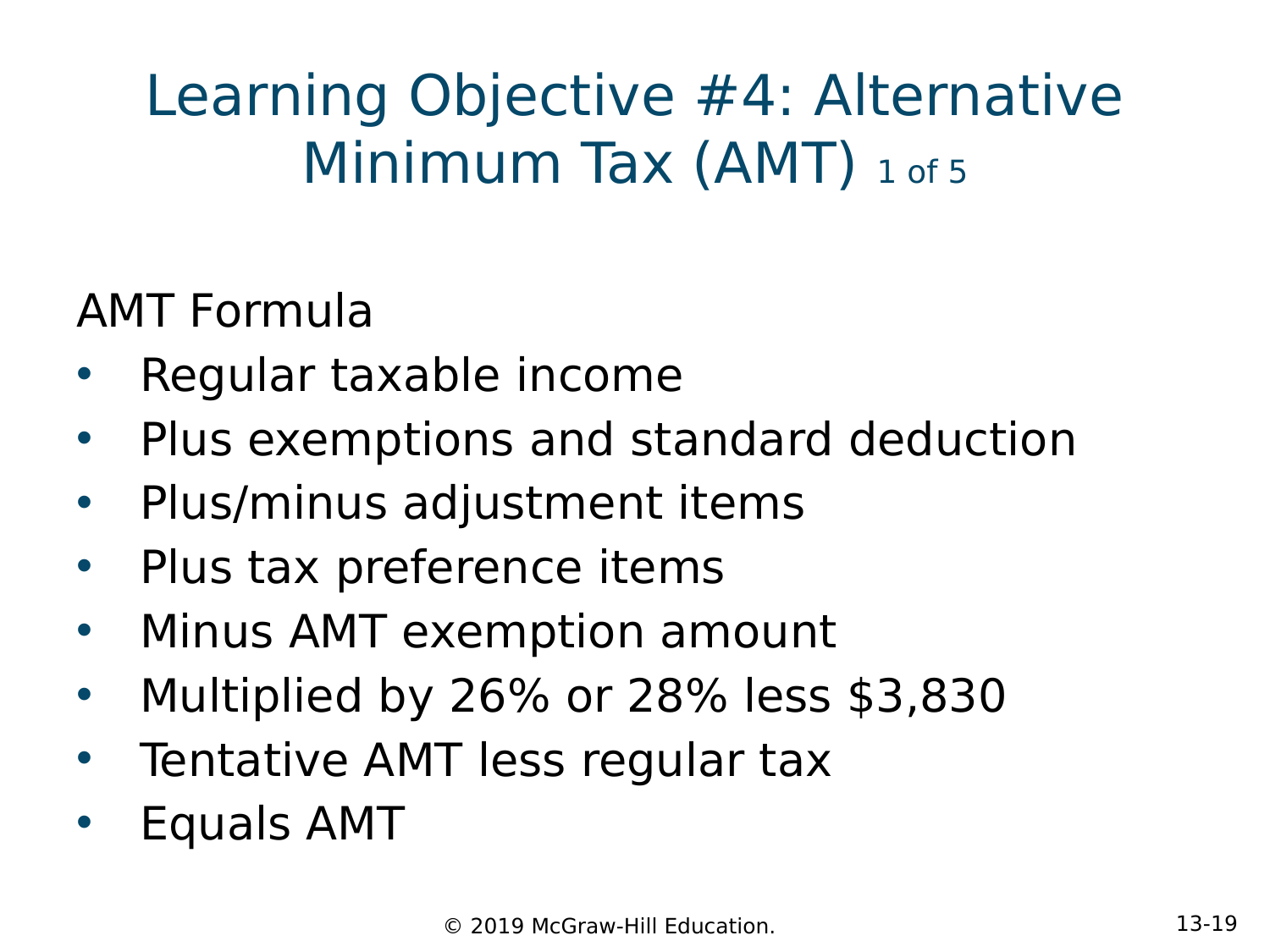

# Learning Objective #4: Alternative Minimum Tax (AMT) 1 of 5
AMT Formula
Regular taxable income
Plus exemptions and standard deduction
Plus/minus adjustment items
Plus tax preference items
Minus AMT exemption amount
Multiplied by 26% or 28% less $3,830
Tentative AMT less regular tax
Equals AMT